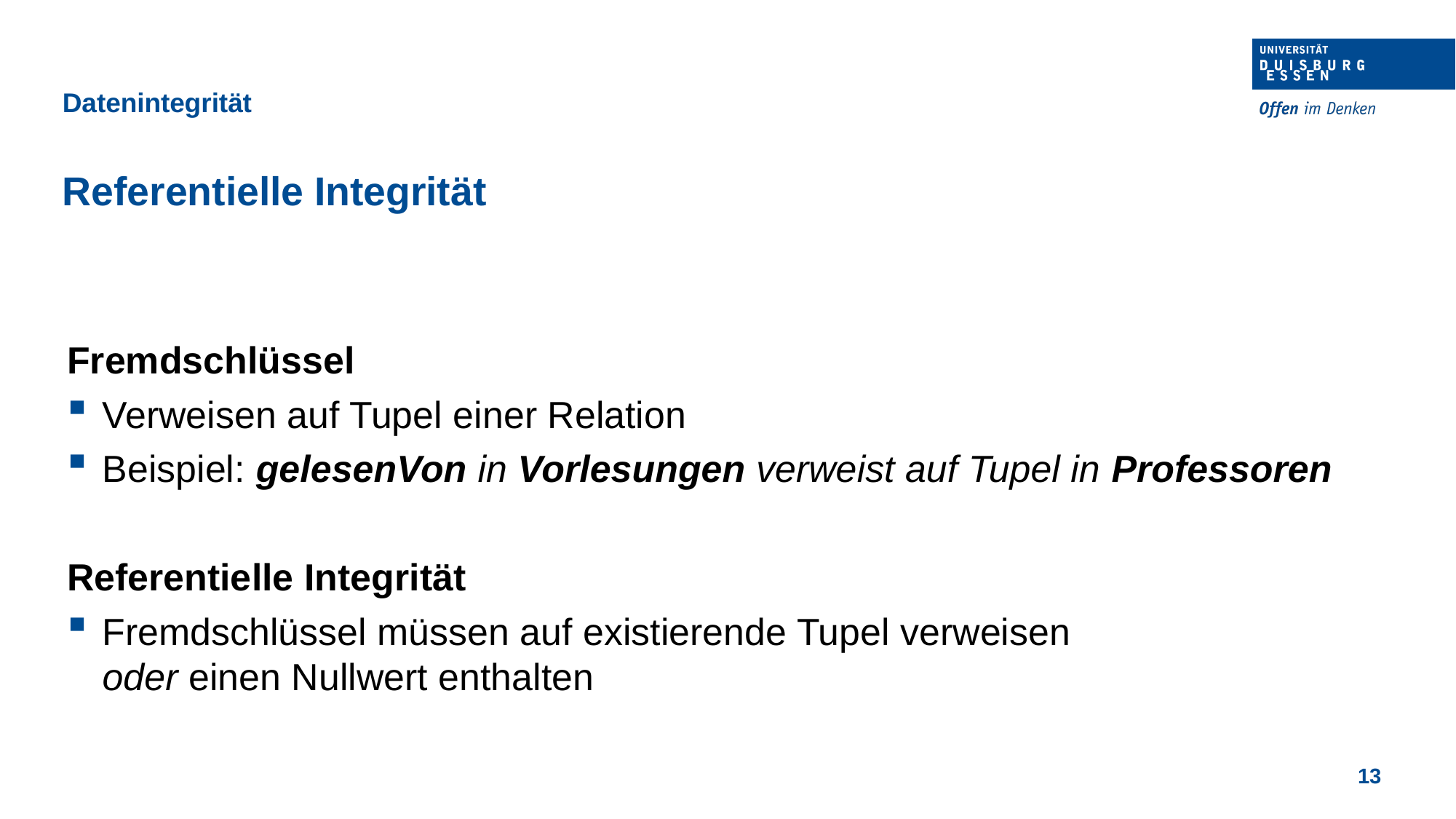

Datenintegrität
Referentielle Integrität
Fremdschlüssel
Verweisen auf Tupel einer Relation
Beispiel: gelesenVon in Vorlesungen verweist auf Tupel in Professoren

Referentielle Integrität
Fremdschlüssel müssen auf existierende Tupel verweisen
oder einen Nullwert enthalten

13